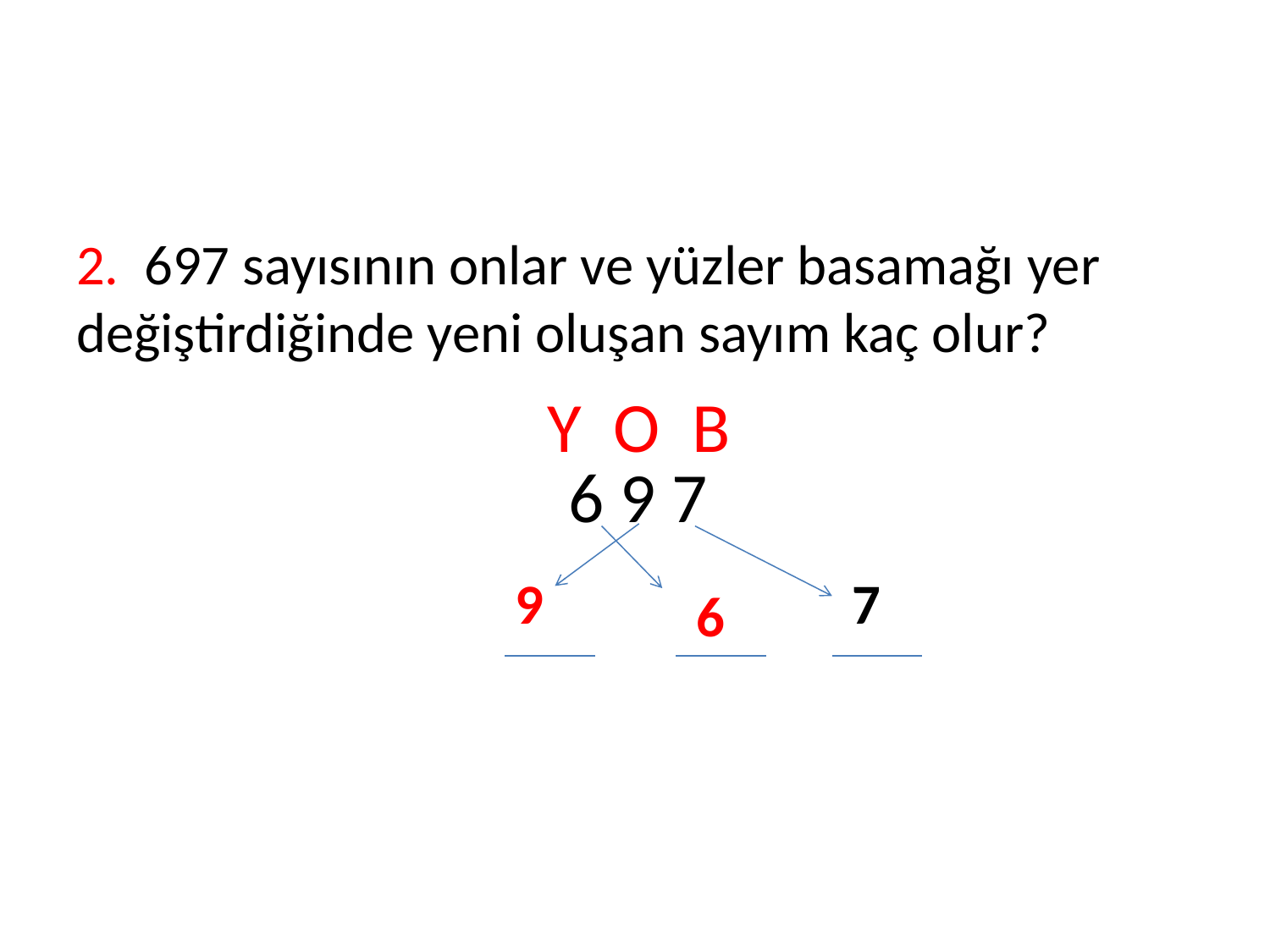

2.  697 sayısının onlar ve yüzler basamağı yer değiştirdiğinde yeni oluşan sayım kaç olur?

Y  O  B

6 9 7
9
7
6